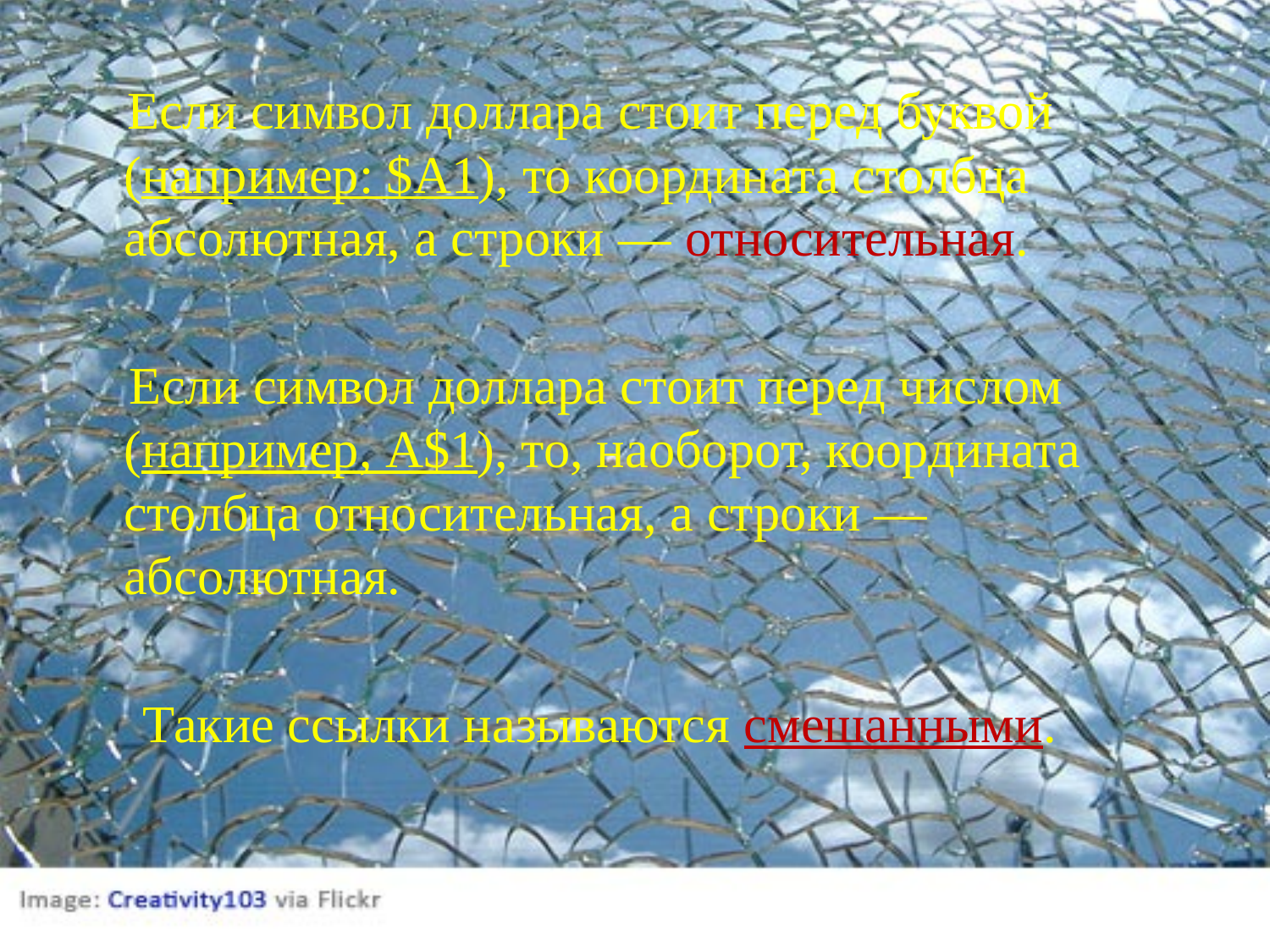

Если символ доллара стоит перед буквой (например: $А1), то координата столбца абсолютная, а строки — относительная.

    Если символ доллара стоит перед числом (например, А$1), то, наоборот, координата столбца относительная, а строки — абсолютная.

     Такие ссылки называются смешанными.